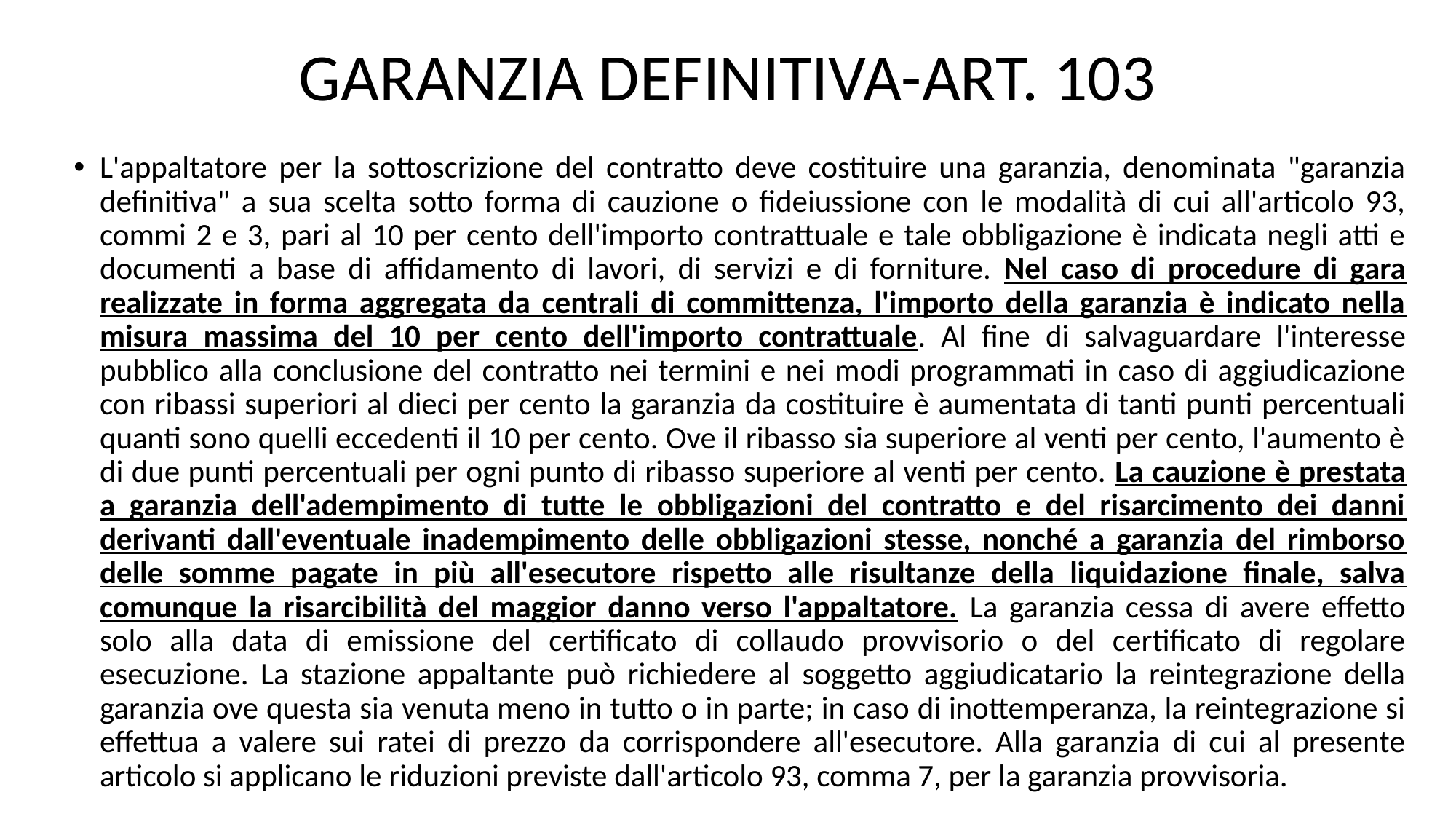

# GARANZIA DEFINITIVA-ART. 103
L'appaltatore per la sottoscrizione del contratto deve costituire una garanzia, denominata "garanzia definitiva" a sua scelta sotto forma di cauzione o fideiussione con le modalità di cui all'articolo 93, commi 2 e 3, pari al 10 per cento dell'importo contrattuale e tale obbligazione è indicata negli atti e documenti a base di affidamento di lavori, di servizi e di forniture. Nel caso di procedure di gara realizzate in forma aggregata da centrali di committenza, l'importo della garanzia è indicato nella misura massima del 10 per cento dell'importo contrattuale. Al fine di salvaguardare l'interesse pubblico alla conclusione del contratto nei termini e nei modi programmati in caso di aggiudicazione con ribassi superiori al dieci per cento la garanzia da costituire è aumentata di tanti punti percentuali quanti sono quelli eccedenti il 10 per cento. Ove il ribasso sia superiore al venti per cento, l'aumento è di due punti percentuali per ogni punto di ribasso superiore al venti per cento. La cauzione è prestata a garanzia dell'adempimento di tutte le obbligazioni del contratto e del risarcimento dei danni derivanti dall'eventuale inadempimento delle obbligazioni stesse, nonché a garanzia del rimborso delle somme pagate in più all'esecutore rispetto alle risultanze della liquidazione finale, salva comunque la risarcibilità del maggior danno verso l'appaltatore. La garanzia cessa di avere effetto solo alla data di emissione del certificato di collaudo provvisorio o del certificato di regolare esecuzione. La stazione appaltante può richiedere al soggetto aggiudicatario la reintegrazione della garanzia ove questa sia venuta meno in tutto o in parte; in caso di inottemperanza, la reintegrazione si effettua a valere sui ratei di prezzo da corrispondere all'esecutore. Alla garanzia di cui al presente articolo si applicano le riduzioni previste dall'articolo 93, comma 7, per la garanzia provvisoria.